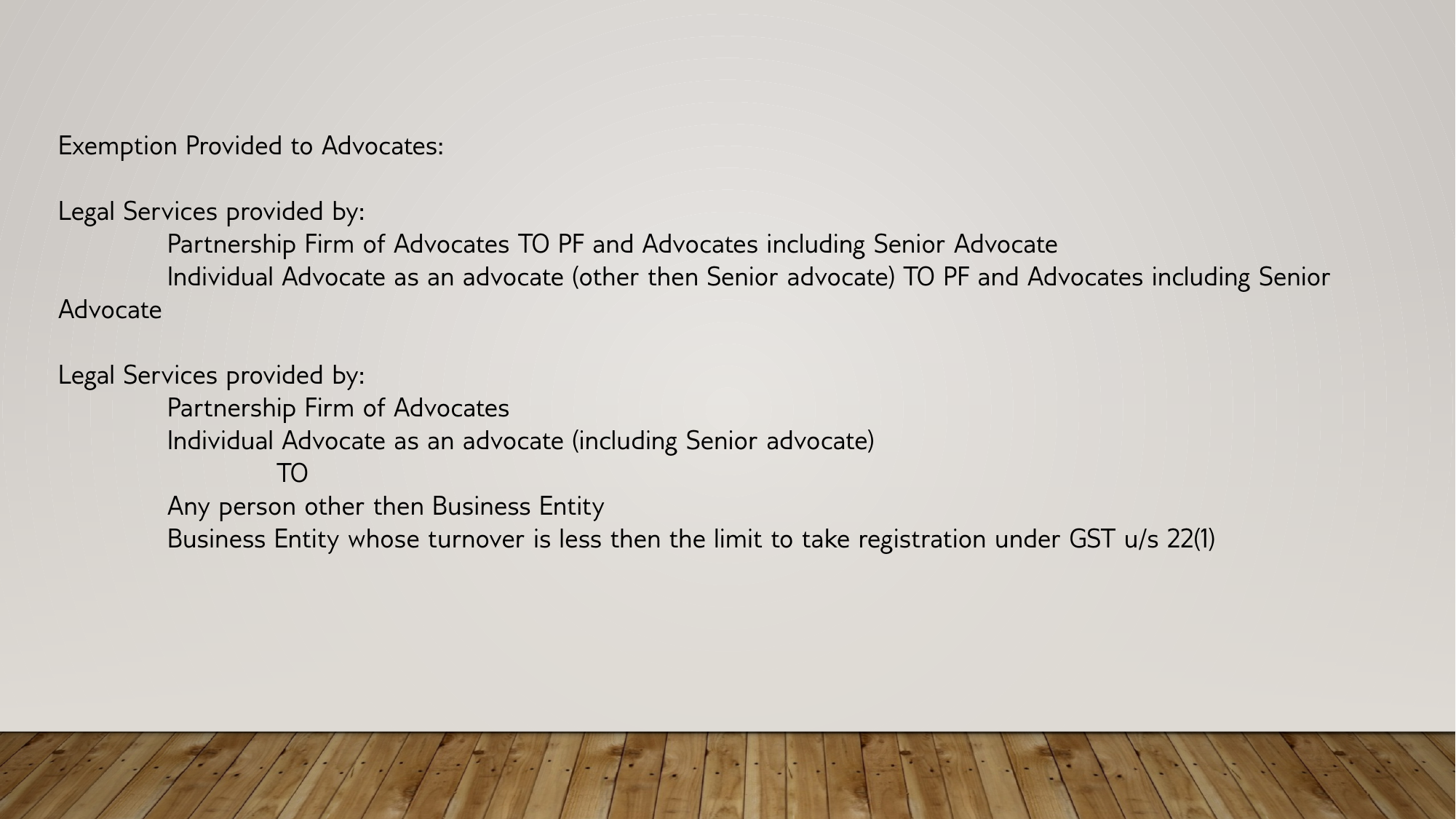

Exemption Provided to Advocates:

Legal Services provided by:
	Partnership Firm of Advocates TO PF and Advocates including Senior Advocate
	Individual Advocate as an advocate (other then Senior advocate) TO PF and Advocates including Senior Advocate

Legal Services provided by:
	Partnership Firm of Advocates
	Individual Advocate as an advocate (including Senior advocate)
		TO
	Any person other then Business Entity
	Business Entity whose turnover is less then the limit to take registration under GST u/s 22(1)